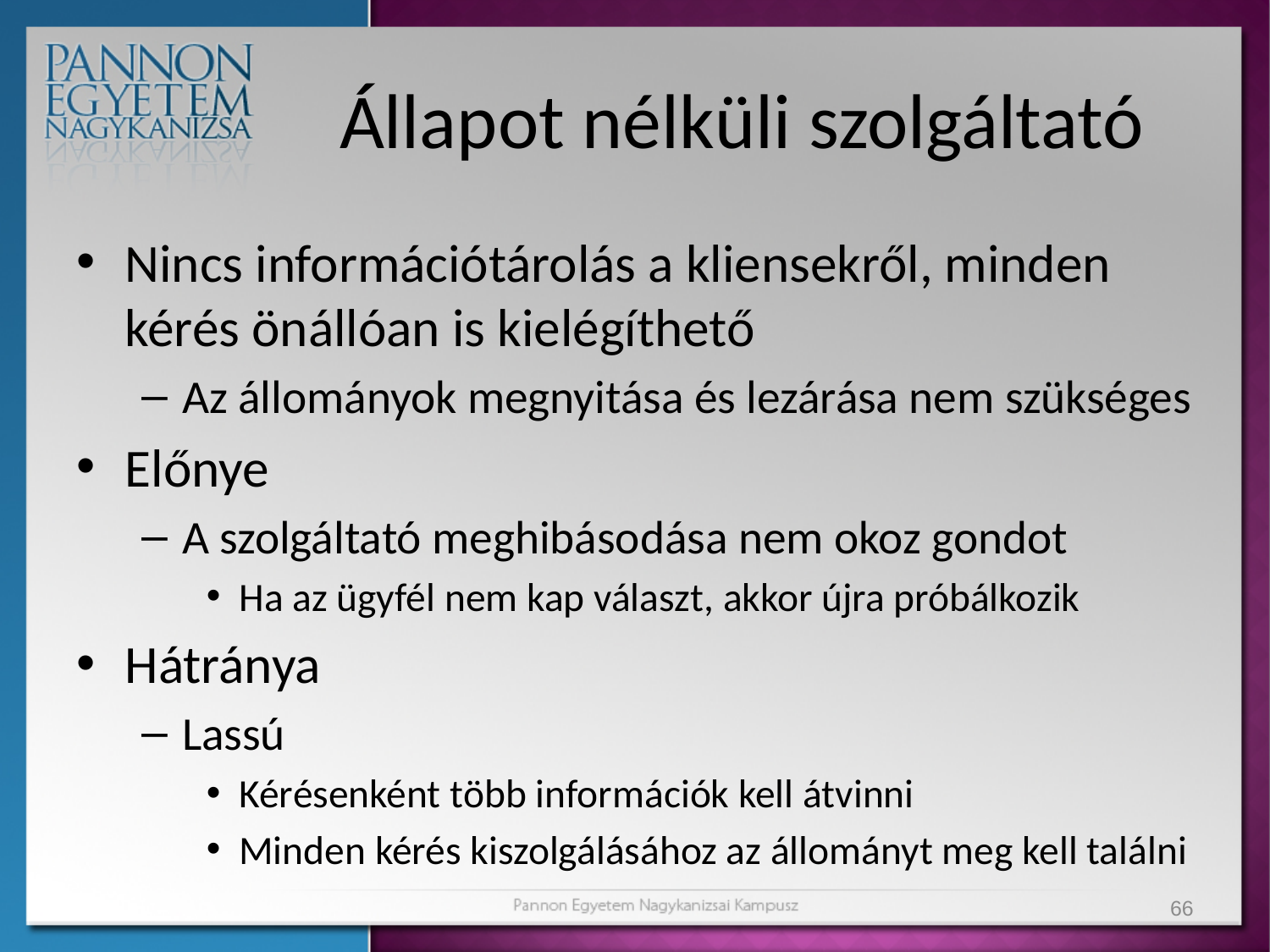

# Állapot nélküli szolgáltató
Nincs információtárolás a kliensekről, minden kérés önállóan is kielégíthető
Az állományok megnyitása és lezárása nem szükséges
Előnye
A szolgáltató meghibásodása nem okoz gondot
Ha az ügyfél nem kap választ, akkor újra próbálkozik
Hátránya
Lassú
Kérésenként több információk kell átvinni
Minden kérés kiszolgálásához az állományt meg kell találni
66